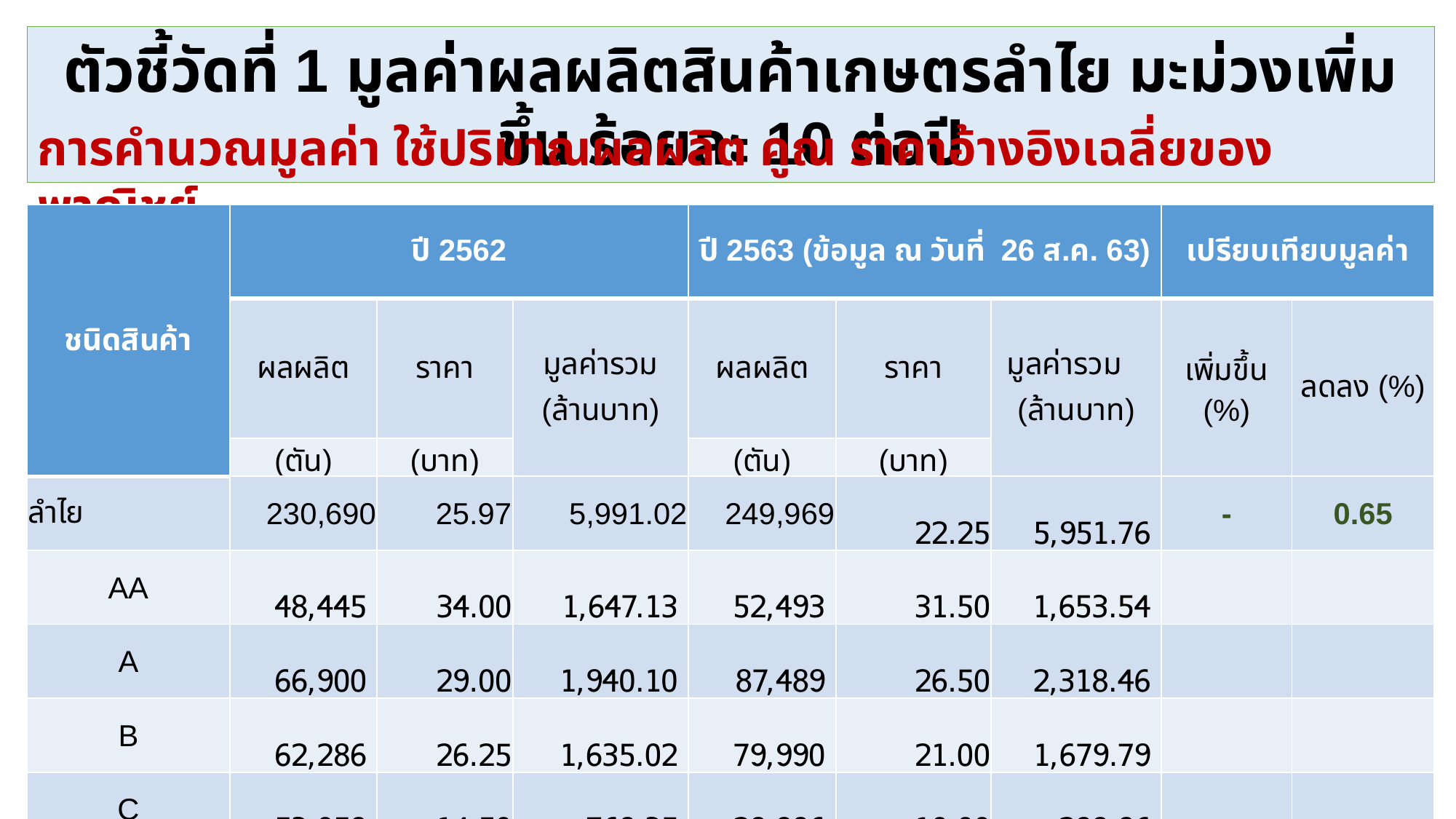

ตัวชี้วัดที่ 1 มูลค่าผลผลิตสินค้าเกษตรลำไย มะม่วงเพิ่มขึ้น ร้อยละ 10 ต่อปี
การคำนวณมูลค่า ใช้ปริมาณผลผลิต คูณ ราคาอ้างอิงเฉลี่ยของพาณิชย์

| ชนิดสินค้า | ปี 2562 |  |  | ปี 2563 (ข้อมูล ณ วันที่ 26 ส.ค. 63) |  |  | เปรียบเทียบมูลค่า |  |
| --- | --- | --- | --- | --- | --- | --- | --- | --- |
|  | ผลผลิต | ราคา | มูลค่ารวม (ล้านบาท) | ผลผลิต | ราคา | มูลค่ารวม (ล้านบาท) | เพิ่มขึ้น (%) | ลดลง (%) |
|  | (ตัน) | (บาท) |  | (ตัน) | (บาท) |  |  |  |
| ลำไย | 230,690 | 25.97 | 5,991.02 | 249,969 | 22.25 | 5,951.76 | - | 0.65 |
| AA | 48,445 | 34.00 | 1,647.13 | 52,493 | 31.50 | 1,653.54 |  |  |
| A | 66,900 | 29.00 | 1,940.10 | 87,489 | 26.50 | 2,318.46 |  |  |
| B | 62,286 | 26.25 | 1,635.02 | 79,990 | 21.00 | 1,679.79 |  |  |
| C | 53,059 | 14.50 | 769.35 | 29,996 | 10.00 | 299.96 |  |  |
| มะม่วง | 13,071 | 6.87 | 89.74 | 12,512 | 12 | 150.14 | 67.31 | - |
| (เฉลี่ยทุกพันธุ์) |  |  |  |  |  |  |  |  |